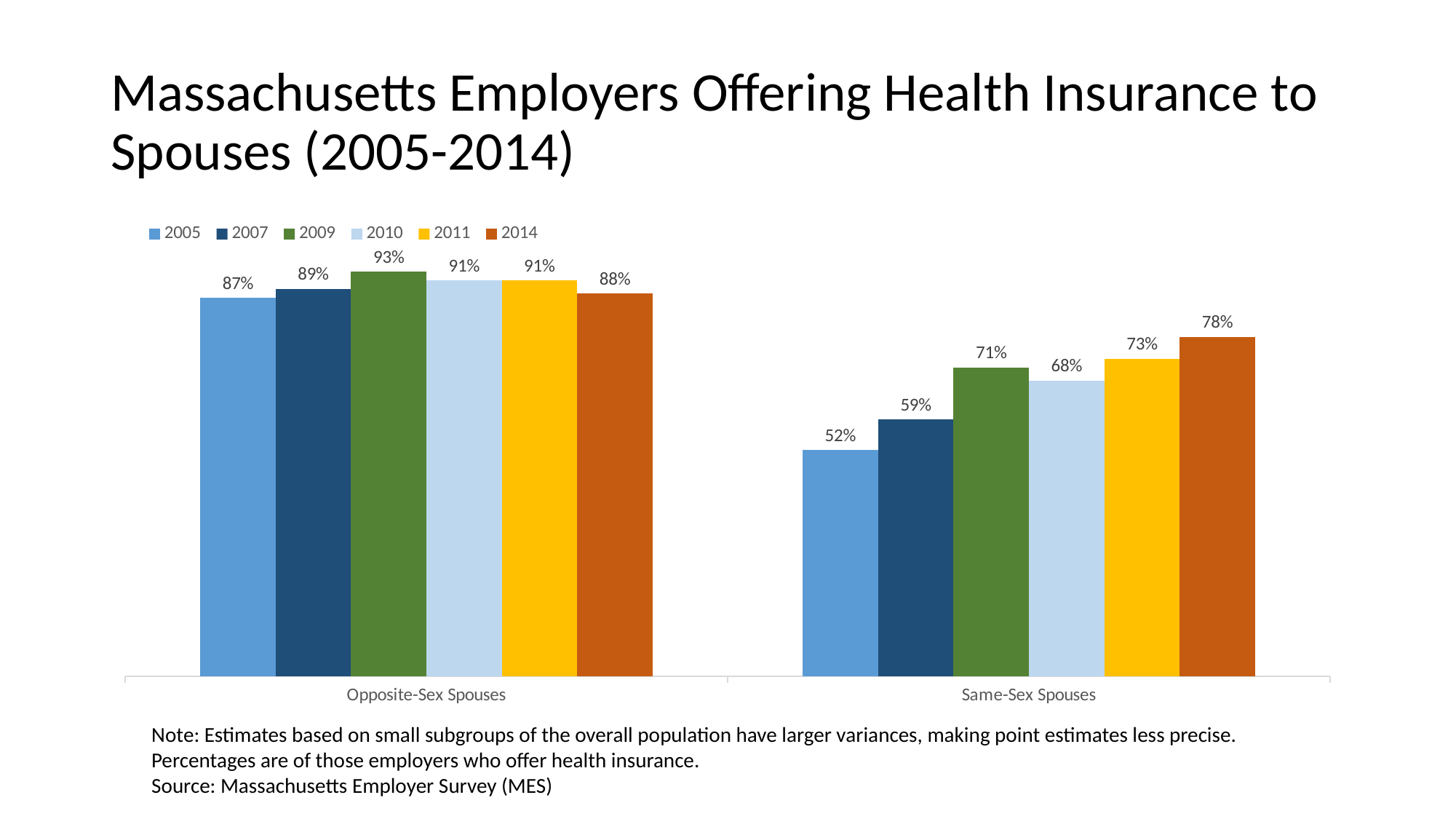

# Massachusetts Employers Offering Health Insurance to Spouses (2005-2014)

### Chart

| Category | 2005 | 2007 | 2009 | 2010 | 2011 | 2014 |
|---|---|---|---|---|---|---|
| Opposite-Sex Spouses | 0.8700000000000021 | 0.89 | 0.93 | 0.91 | 0.91 | 0.88 |
| Same-Sex Spouses | 0.52 | 0.59 | 0.7100000000000006 | 0.68 | 0.7300000000000006 | 0.78 |
Note: Estimates based on small subgroups of the overall population have larger variances, making point estimates less precise. Percentages are of those employers who offer health insurance.
Source: Massachusetts Employer Survey (MES)